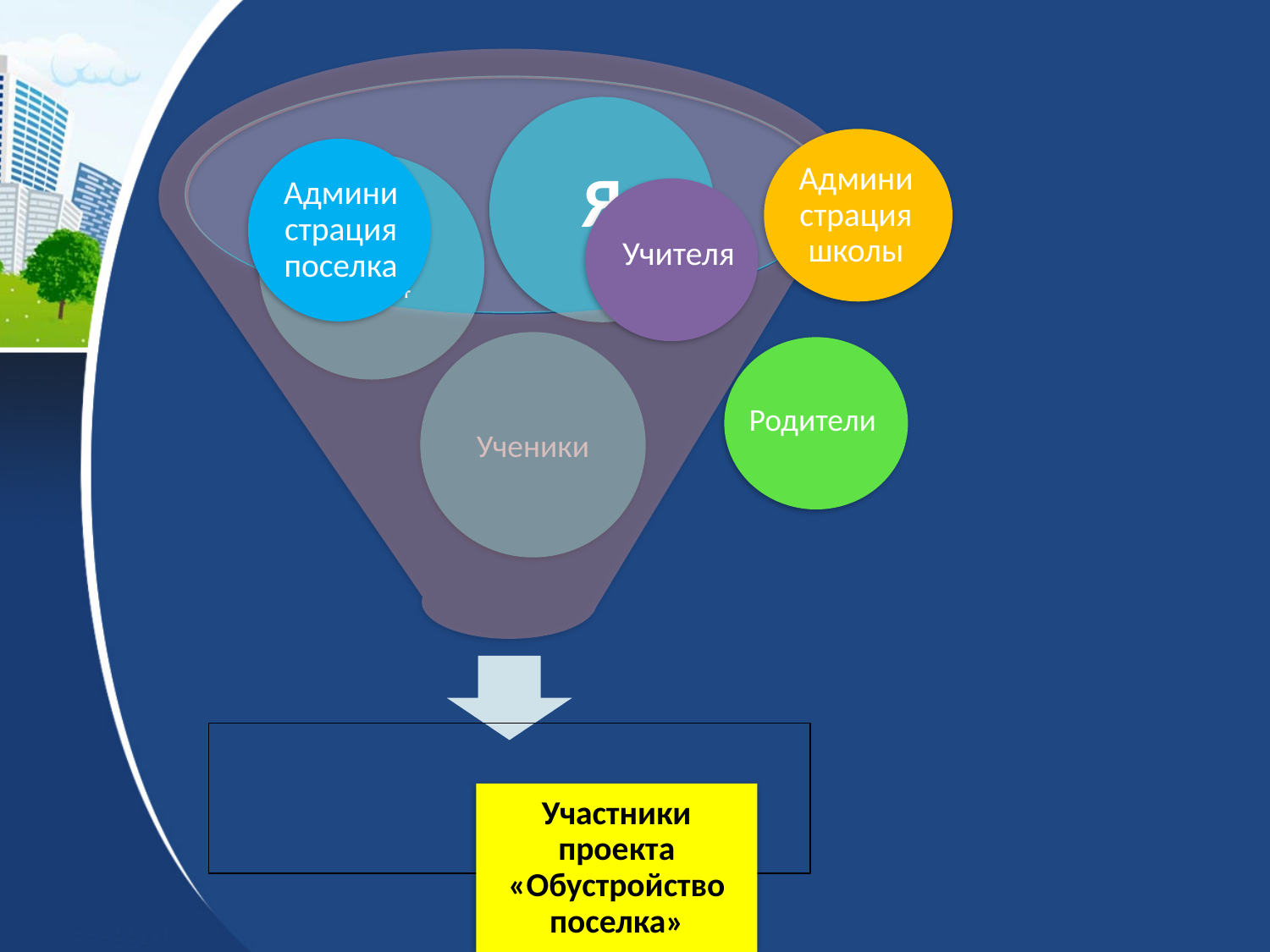

Я
ДВГСК
ПЧ-24
Ученики

Администрация школы

Администрация поселка

Учителя

Родители
Участники проекта «Обустройство поселка»